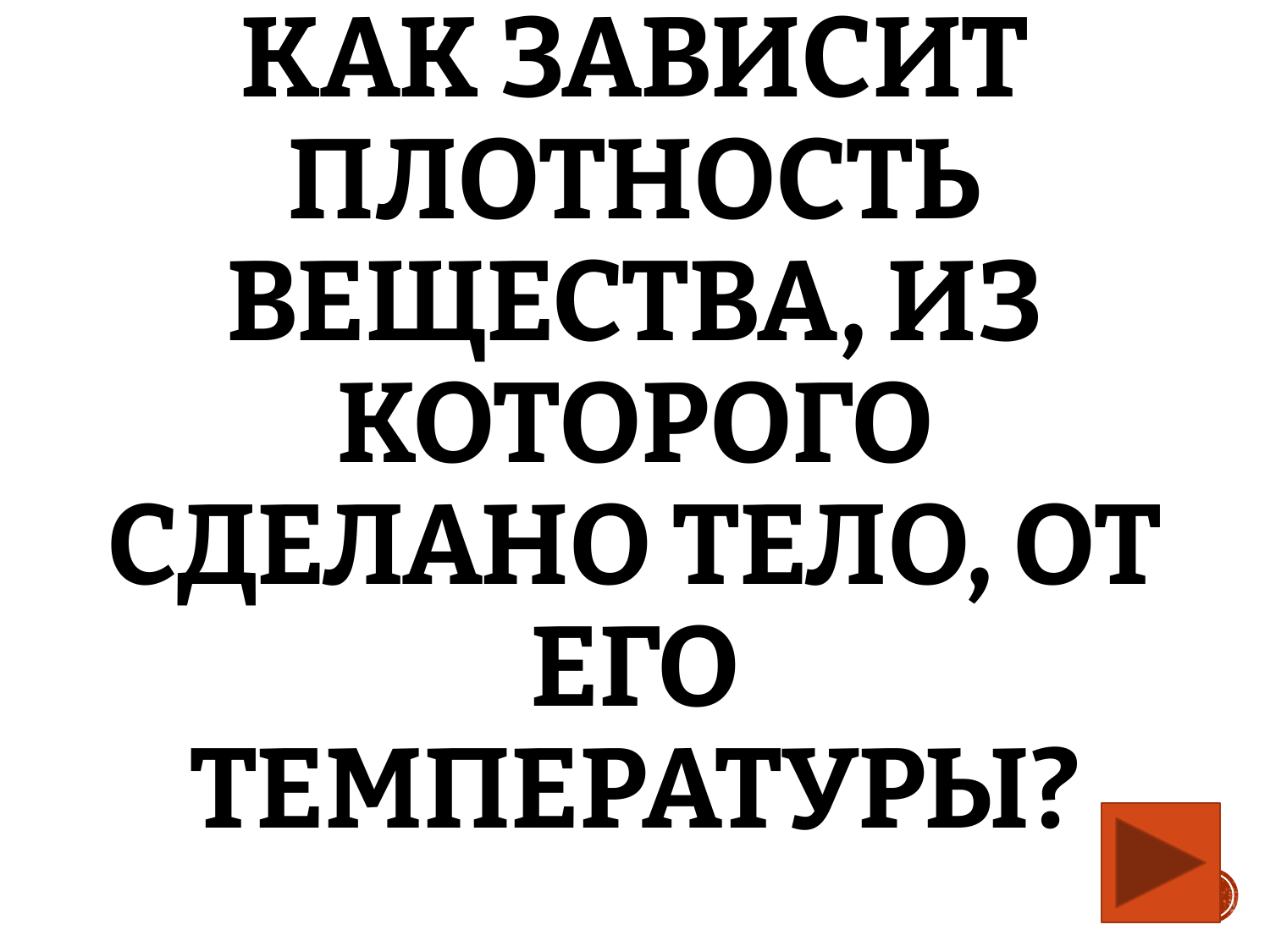

# Как зависит плотность вещества, из которого сделано тело, от его температуры?